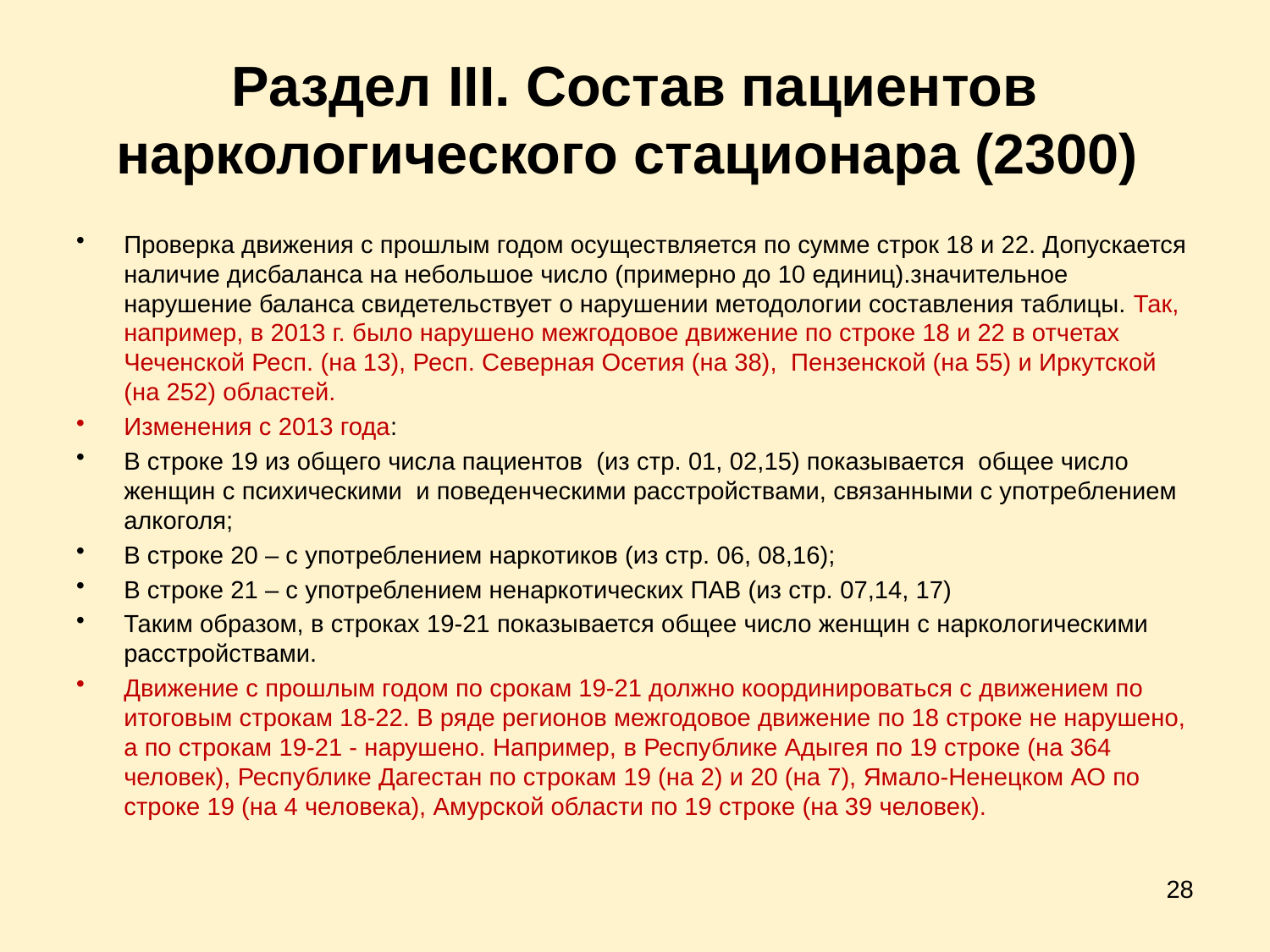

# Раздел III. Состав пациентов наркологического стационара (2300)
Проверка движения с прошлым годом осуществляется по сумме строк 18 и 22. Допускается наличие дисбаланса на небольшое число (примерно до 10 единиц).значительное нарушение баланса свидетельствует о нарушении методологии составления таблицы. Так, например, в 2013 г. было нарушено межгодовое движение по строке 18 и 22 в отчетах Чеченской Респ. (на 13), Респ. Северная Осетия (на 38),  Пензенской (на 55) и Иркутской (на 252) областей.
Изменения с 2013 года:
В строке 19 из общего числа пациентов  (из стр. 01, 02,15) показывается  общее число женщин с психическими  и поведенческими расстройствами, связанными с употреблением алкоголя;
В строке 20 – с употреблением наркотиков (из стр. 06, 08,16);
В строке 21 – с употреблением ненаркотических ПАВ (из стр. 07,14, 17)
Таким образом, в строках 19-21 показывается общее число женщин с наркологическими расстройствами.
Движение с прошлым годом по срокам 19-21 должно координироваться с движением по итоговым строкам 18-22. В ряде регионов межгодовое движение по 18 строке не нарушено, а по строкам 19-21 - нарушено. Например, в Республике Адыгея по 19 строке (на 364 человек), Республике Дагестан по строкам 19 (на 2) и 20 (на 7), Ямало-Ненецком АО по строке 19 (на 4 человека), Амурской области по 19 строке (на 39 человек).
28